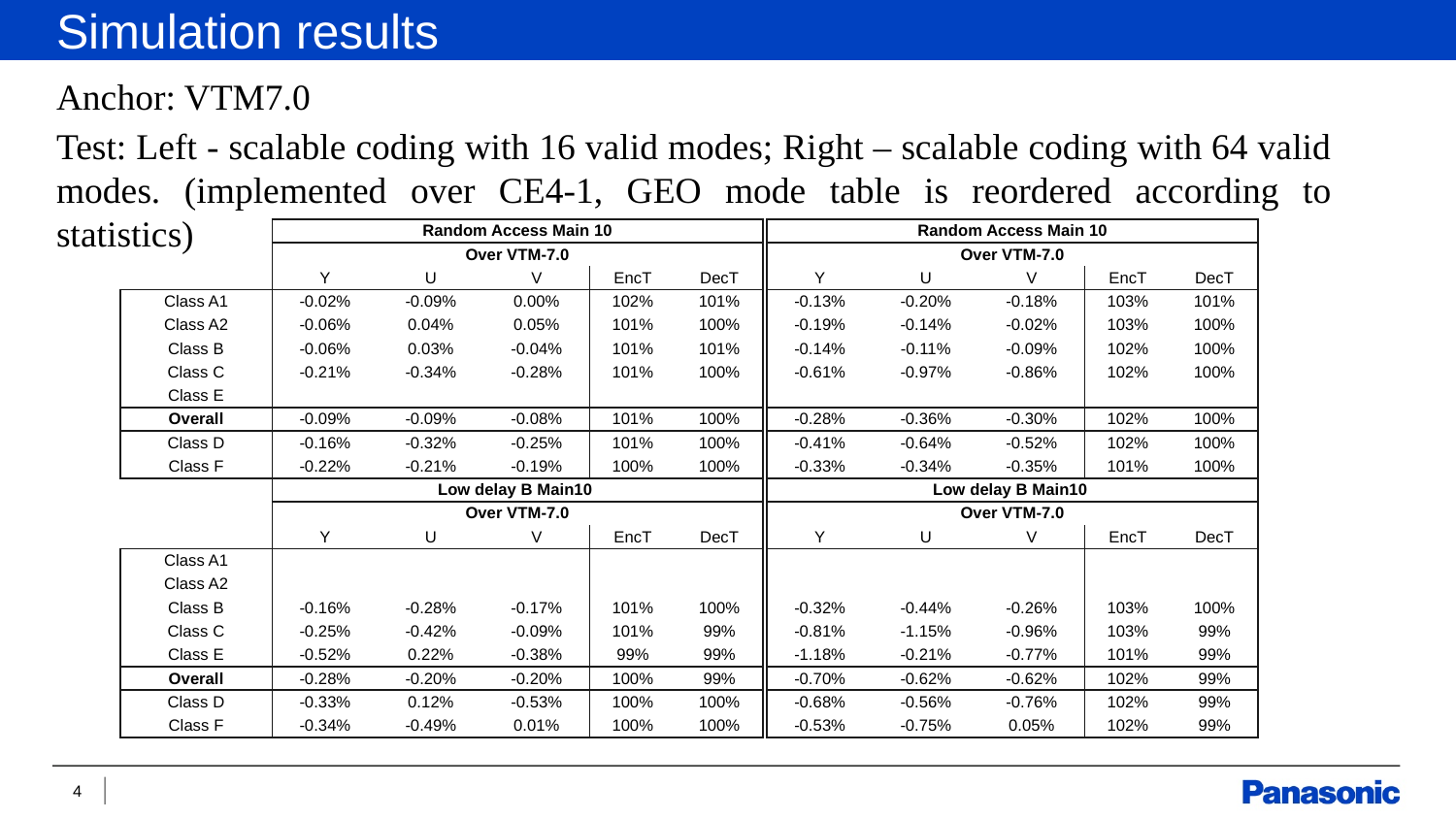

Simulation results
Anchor: VTM7.0
Test: Left - scalable coding with 16 valid modes; Right – scalable coding with 64 valid modes. (implemented over CE4-1, GEO mode table is reordered according to statistics)
|  | Random Access Main 10 |  |  |  |  |
| --- | --- | --- | --- | --- | --- |
|  | Over VTM-7.0 |  |  |  |  |
|  | Y | U | V | EncT | DecT |
| Class A1 | -0.02% | -0.09% | 0.00% | 102% | 101% |
| Class A2 | -0.06% | 0.04% | 0.05% | 101% | 100% |
| Class B | -0.06% | 0.03% | -0.04% | 101% | 101% |
| Class C | -0.21% | -0.34% | -0.28% | 101% | 100% |
| Class E |  |  |  |  |  |
| Overall | -0.09% | -0.09% | -0.08% | 101% | 100% |
| Class D | -0.16% | -0.32% | -0.25% | 101% | 100% |
| Class F | -0.22% | -0.21% | -0.19% | 100% | 100% |
|  | Low delay B Main10 |  |  |  |  |
|  | Over VTM-7.0 |  |  |  |  |
|  | Y | U | V | EncT | DecT |
| Class A1 |  |  |  |  |  |
| Class A2 |  |  |  |  |  |
| Class B | -0.16% | -0.28% | -0.17% | 101% | 100% |
| Class C | -0.25% | -0.42% | -0.09% | 101% | 99% |
| Class E | -0.52% | 0.22% | -0.38% | 99% | 99% |
| Overall | -0.28% | -0.20% | -0.20% | 100% | 99% |
| Class D | -0.33% | 0.12% | -0.53% | 100% | 100% |
| Class F | -0.34% | -0.49% | 0.01% | 100% | 100% |
| Random Access Main 10 |  |  |  |  |
| --- | --- | --- | --- | --- |
| Over VTM-7.0 |  |  |  |  |
| Y | U | V | EncT | DecT |
| -0.13% | -0.20% | -0.18% | 103% | 101% |
| -0.19% | -0.14% | -0.02% | 103% | 100% |
| -0.14% | -0.11% | -0.09% | 102% | 100% |
| -0.61% | -0.97% | -0.86% | 102% | 100% |
|  |  |  |  |  |
| -0.28% | -0.36% | -0.30% | 102% | 100% |
| -0.41% | -0.64% | -0.52% | 102% | 100% |
| -0.33% | -0.34% | -0.35% | 101% | 100% |
| Low delay B Main10 |  |  |  |  |
| Over VTM-7.0 |  |  |  |  |
| Y | U | V | EncT | DecT |
|  |  |  |  |  |
|  |  |  |  |  |
| -0.32% | -0.44% | -0.26% | 103% | 100% |
| -0.81% | -1.15% | -0.96% | 103% | 99% |
| -1.18% | -0.21% | -0.77% | 101% | 99% |
| -0.70% | -0.62% | -0.62% | 102% | 99% |
| -0.68% | -0.56% | -0.76% | 102% | 99% |
| -0.53% | -0.75% | 0.05% | 102% | 99% |